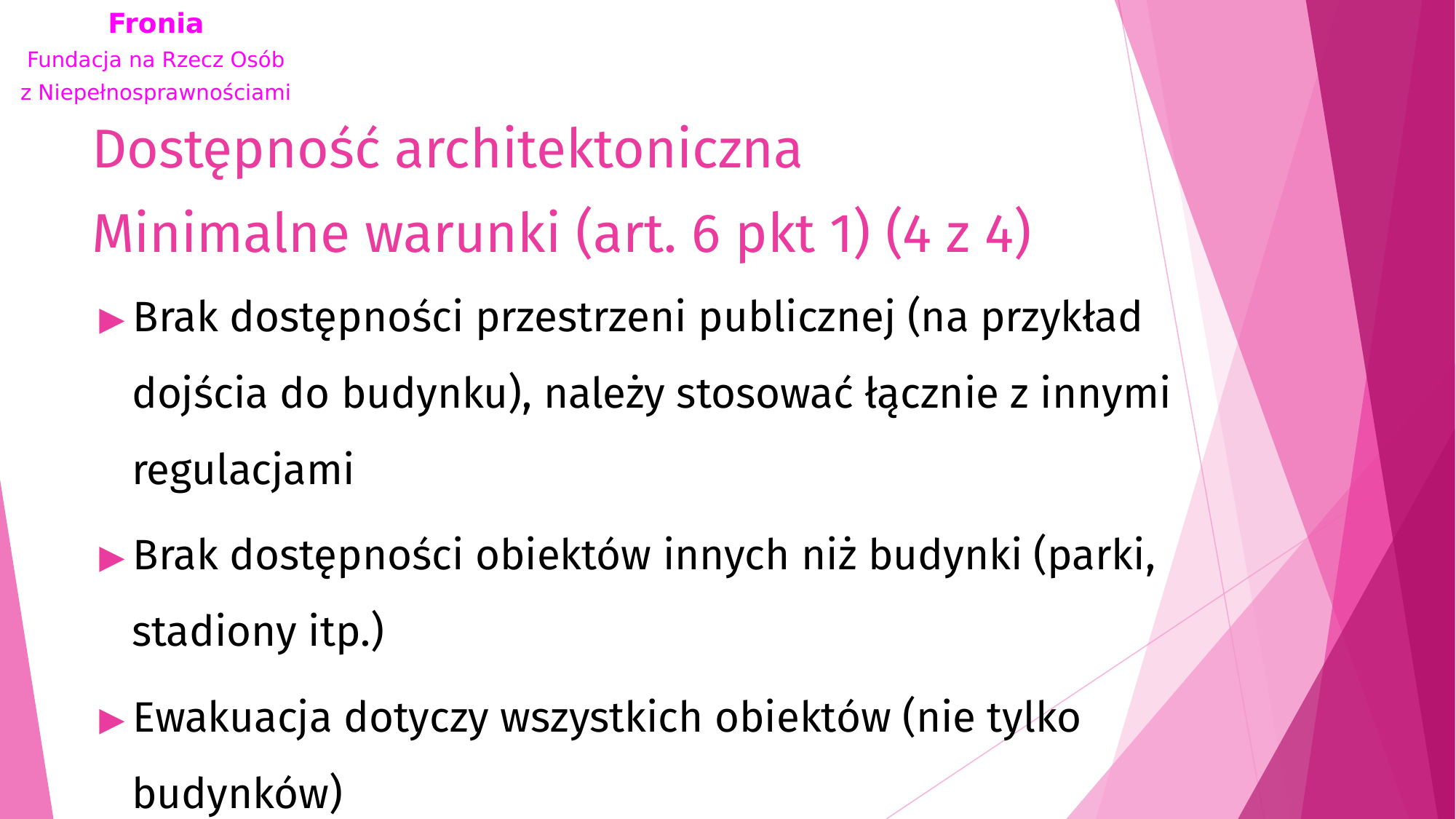

# Dostępność architektoniczna Minimalne warunki (art. 6 pkt 1) (4 z 4)
Brak dostępności przestrzeni publicznej (na przykład dojścia do budynku), należy stosować łącznie z innymi regulacjami
Brak dostępności obiektów innych niż budynki (parki, stadiony itp.)
Ewakuacja dotyczy wszystkich obiektów (nie tylko budynków)